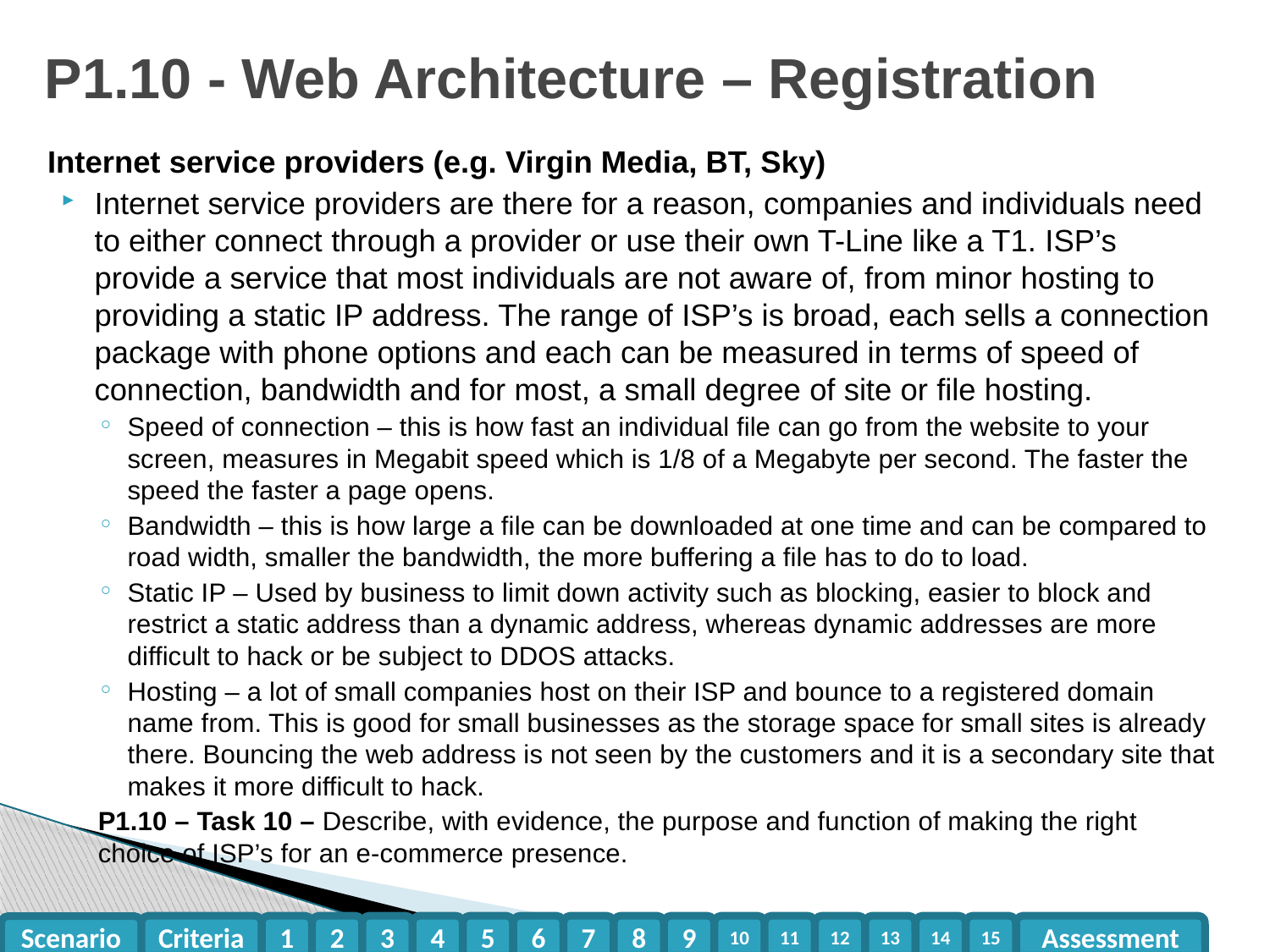

# P1.10 - Web Architecture – Registration
Internet service providers (e.g. Virgin Media, BT, Sky)
Internet service providers are there for a reason, companies and individuals need to either connect through a provider or use their own T-Line like a T1. ISP’s provide a service that most individuals are not aware of, from minor hosting to providing a static IP address. The range of ISP’s is broad, each sells a connection package with phone options and each can be measured in terms of speed of connection, bandwidth and for most, a small degree of site or file hosting.
Speed of connection – this is how fast an individual file can go from the website to your screen, measures in Megabit speed which is 1/8 of a Megabyte per second. The faster the speed the faster a page opens.
Bandwidth – this is how large a file can be downloaded at one time and can be compared to road width, smaller the bandwidth, the more buffering a file has to do to load.
Static IP – Used by business to limit down activity such as blocking, easier to block and restrict a static address than a dynamic address, whereas dynamic addresses are more difficult to hack or be subject to DDOS attacks.
Hosting – a lot of small companies host on their ISP and bounce to a registered domain name from. This is good for small businesses as the storage space for small sites is already there. Bouncing the web address is not seen by the customers and it is a secondary site that makes it more difficult to hack.
P1.10 – Task 10 – Describe, with evidence, the purpose and function of making the right choice of ISP’s for an e-commerce presence.